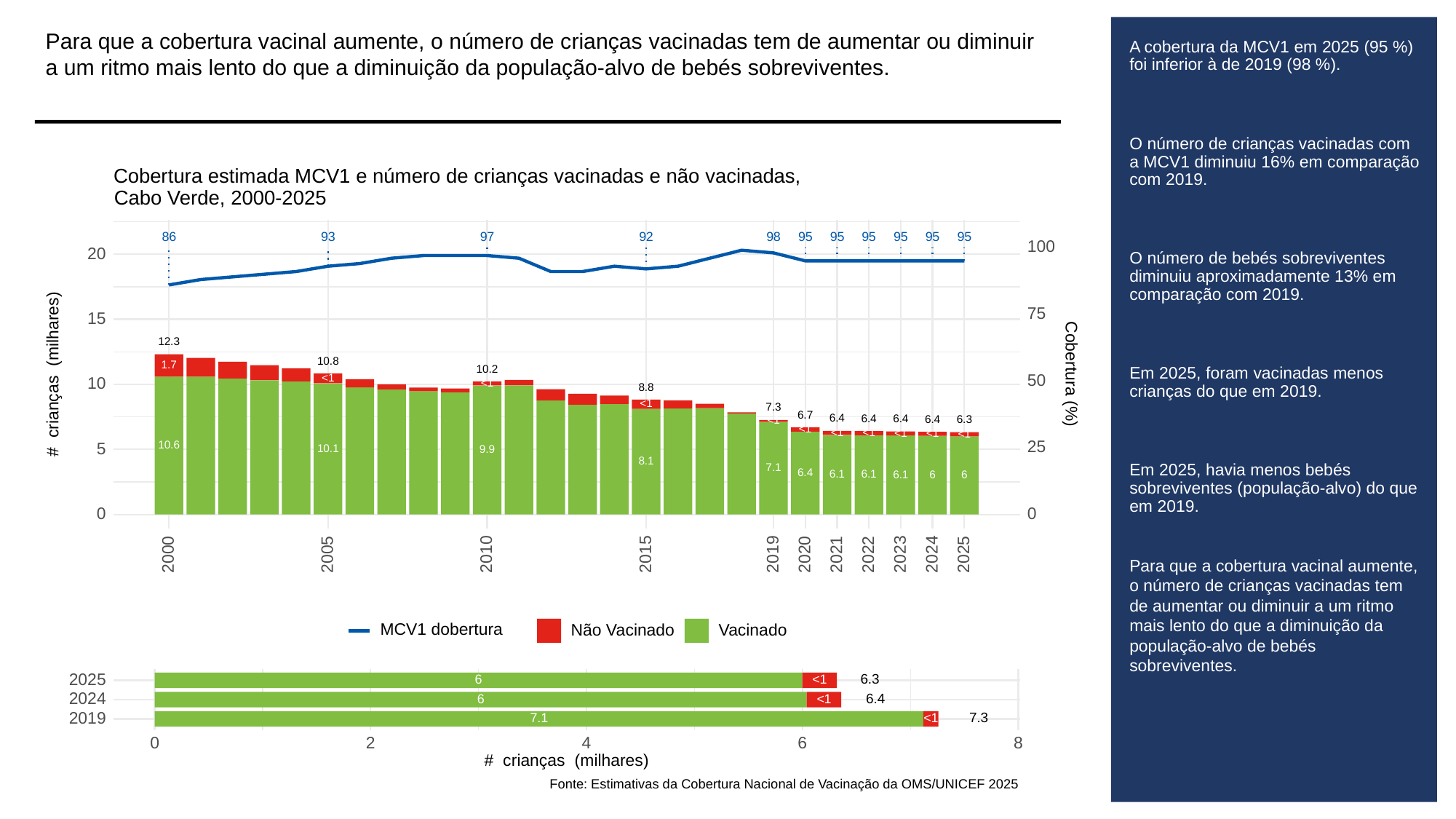

Para que a cobertura vacinal aumente, o número de crianças vacinadas tem de aumentar ou diminuir a um ritmo mais lento do que a diminuição da população-alvo de bebés sobreviventes.
# A cobertura da MCV1 em 2025 (95 %) foi inferior à de 2019 (98 %).

O número de crianças vacinadas com a MCV1 diminuiu 16% em comparação com 2019.

O número de bebés sobreviventes diminuiu aproximadamente 13% em comparação com 2019.

Em 2025, foram vacinadas menos crianças do que em 2019.

Em 2025, havia menos bebés sobreviventes (população-alvo) do que em 2019.

Para que a cobertura vacinal aumente, o número de crianças vacinadas tem de aumentar ou diminuir a um ritmo mais lento do que a diminuição da população-alvo de bebés sobreviventes.

Cobertura estimada MCV1 e número de crianças vacinadas e não vacinadas,
Cabo Verde, 2000-2025

93
86
97
92
98
95
95
95
95
95
95
100

20

75
15

12.3

10.8

1.7

10.2
#  crianças  (milhares)
Cobertura (%)

<1
50

10

<1

8.8

<1

7.3

6.7

6.4
6.4
6.4
6.4
6.3
<1

<1

<1
<1
<1
<1
<1

10.6
25
5
10.1
9.9

8.1
7.1
6.4
6.1
6.1
6.1
6
6

0
0

2023
2000
2005
2010
2015
2019
2020
2021
2022
2024
2025

MCV1 dobertura
Não Vacinado
Vacinado

2025
6.3
6
<1

2024
6.4
6
<1

2019
7.3
7.1
<1

0
6
8
2
4
#  crianças  (milhares)
Fonte: Estimativas da Cobertura Nacional de Vacinação da OMS/UNICEF 2025